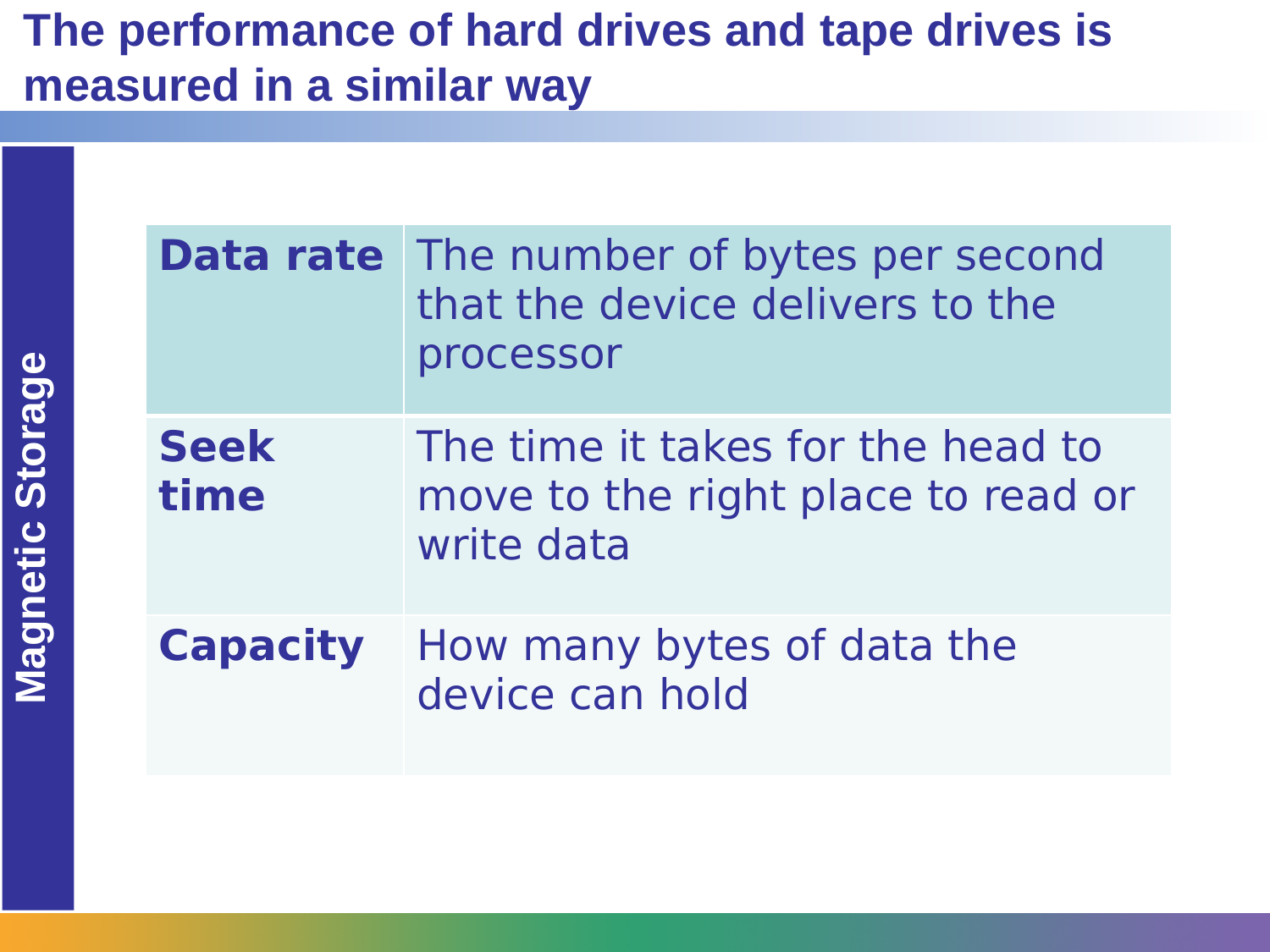

# The performance of hard drives and tape drives is measured in a similar way
Magnetic Storage
| Data rate | The number of bytes per second that the device delivers to the processor |
| --- | --- |
| Seek time | The time it takes for the head to move to the right place to read or write data |
| Capacity | How many bytes of data the device can hold |